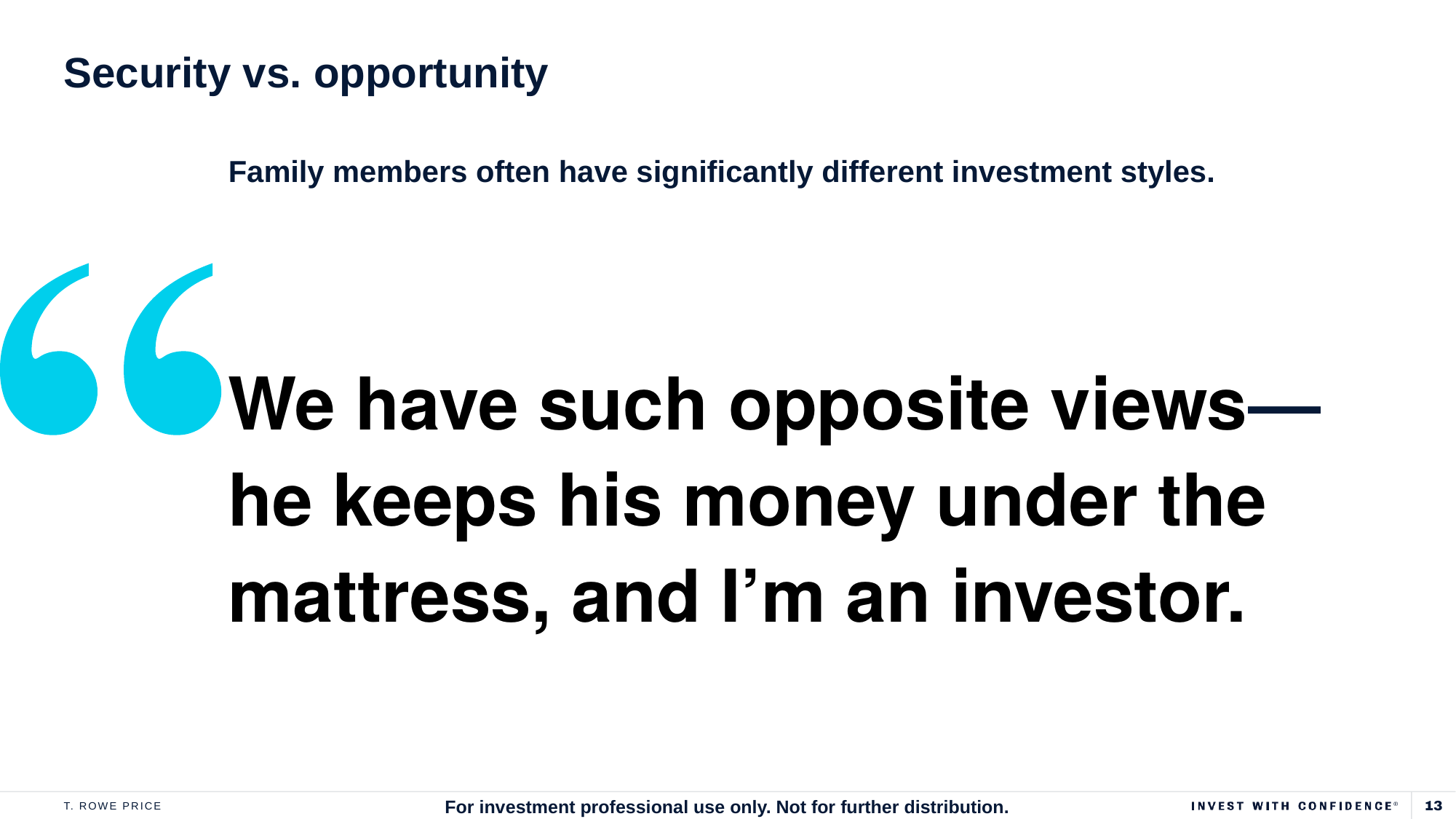

# Security vs. opportunity
Family members often have significantly different investment styles.

We have such opposite views— he keeps his money under the mattress, and I’m an investor.

For investment professional use only. Not for further distribution.